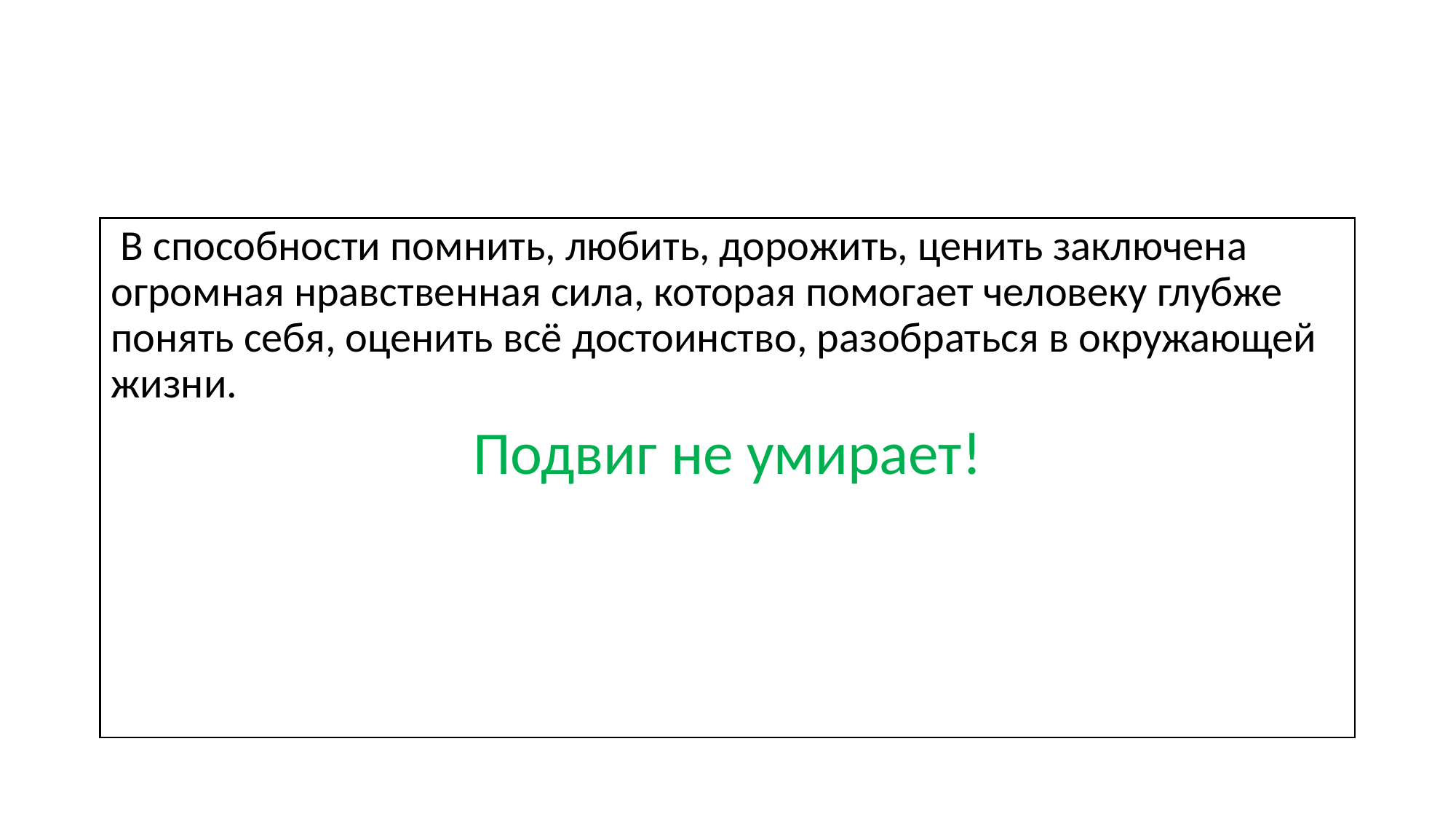

#
 В способности помнить, любить, дорожить, ценить заключена огромная нравственная сила, которая помогает человеку глубже понять себя, оценить всё достоинство, разобраться в окружающей жизни.
Подвиг не умирает!